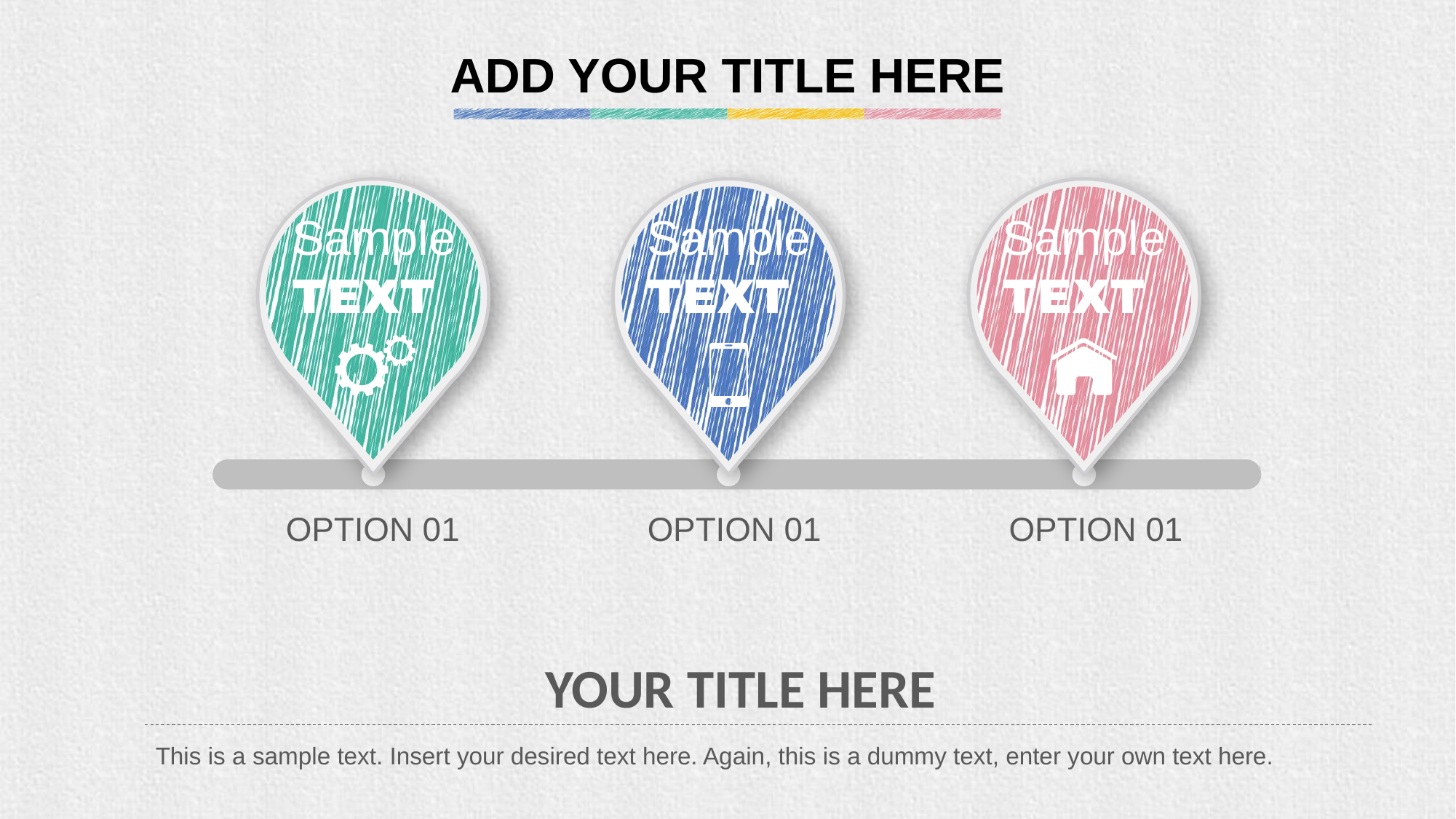

ADD YOUR TITLE HERE

Sample
TEXT

Sample
TEXT

Sample
TEXT

OPTION 01
OPTION 01
OPTION 01
YOUR TITLE HERE
This is a sample text. Insert your desired text here. Again, this is a dummy text, enter your own text here.